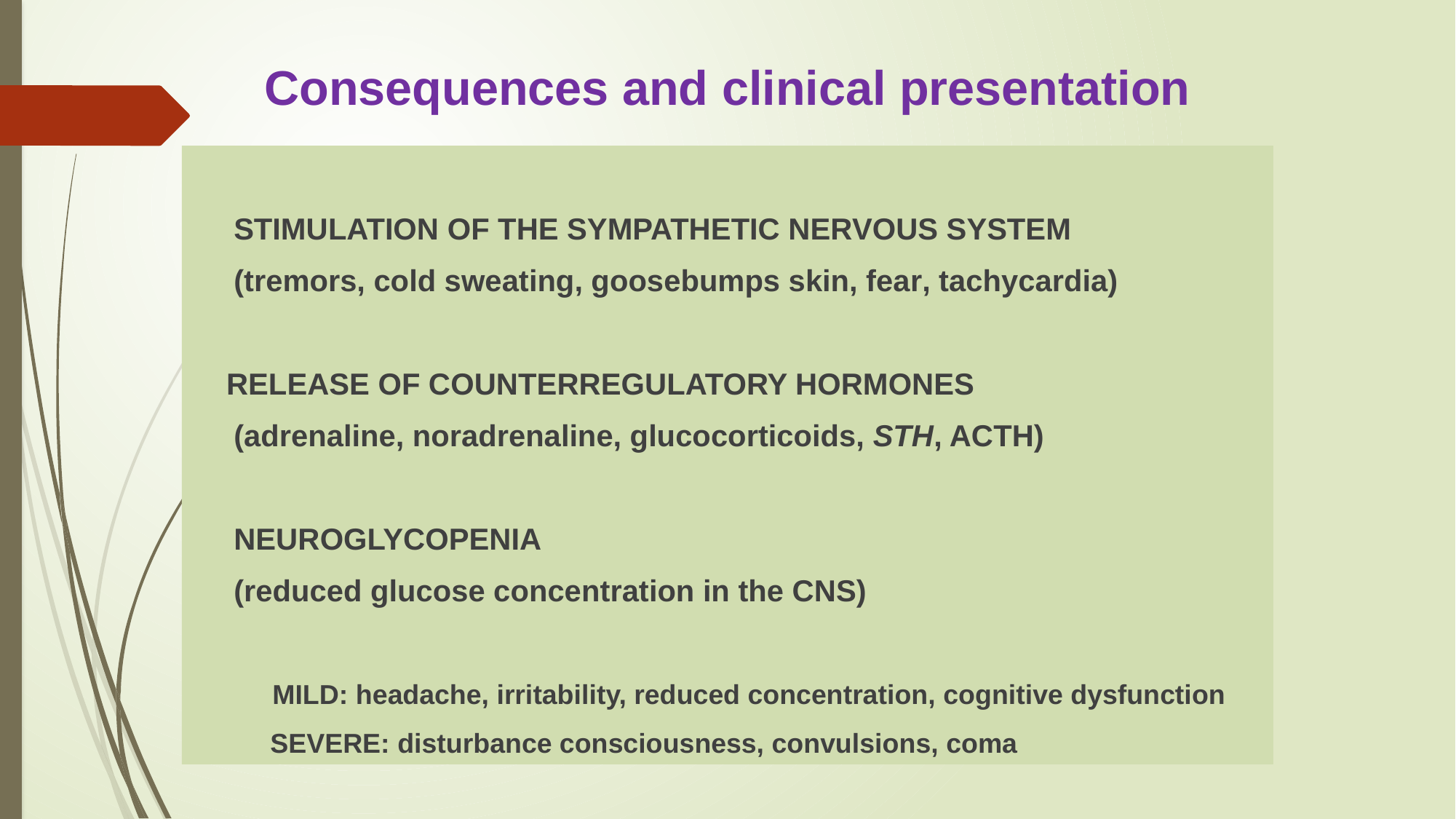

# Consequences and clinical presentation

 	STIMULATION OF THE SYMPATHETIC NERVOUS SYSTEM
	(tremors, cold sweating, goosebumps skin, fear, tachycardia)

    RELEASE OF COUNTERREGULATORY HORMONES
	(adrenaline, noradrenaline, glucocorticoids, STH, ACTH)

    	NEUROGLYCOPENIA
	(reduced glucose concentration in the CNS)

   MILD: headache, irritability, reduced concentration, cognitive dysfunction
   SEVERE: disturbance consciousness, convulsions, coma